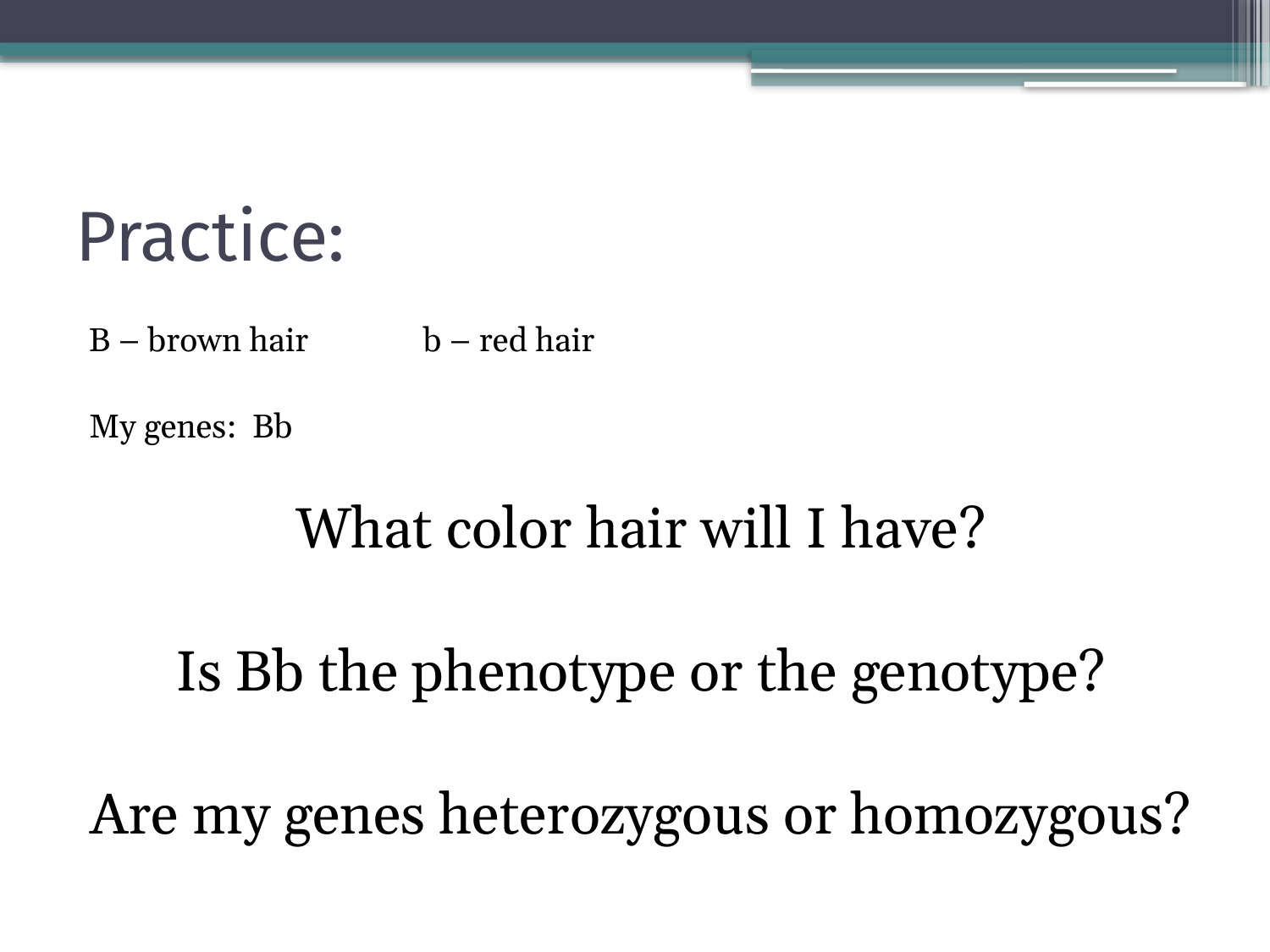

# Practice:
B – brown hair				      b – red hair

My genes:  Bb

What color hair will I have?

Is Bb the phenotype or the genotype?

Are my genes heterozygous or homozygous?